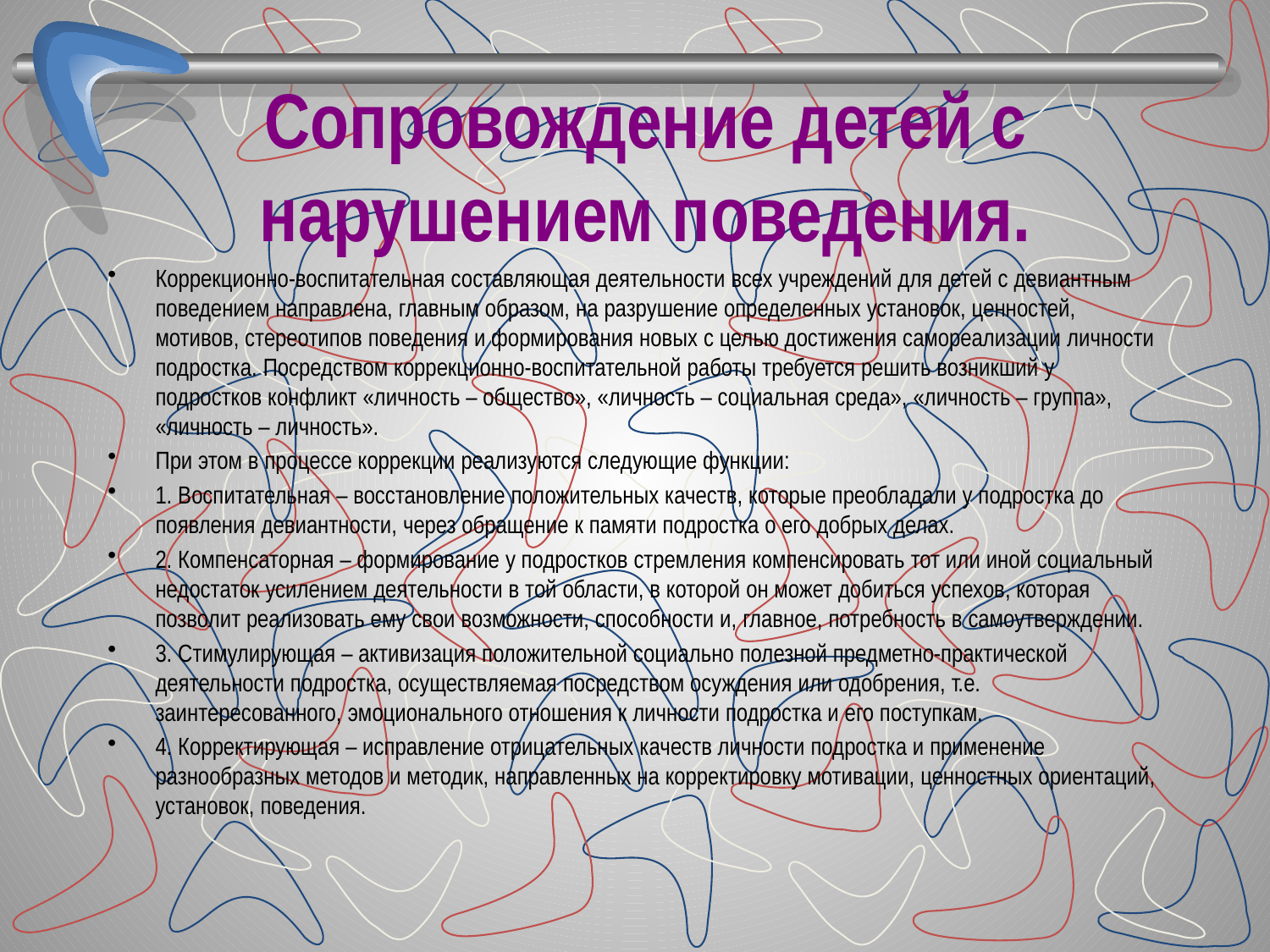

# Сопровождение детей с нарушением поведения.
Коррекционно-воспитательная составляющая деятельности всех учреждений для детей с девиантным поведением направлена, главным образом, на разрушение определенных установок, ценностей, мотивов, стереотипов поведения и формирования новых с целью достижения самореализации личности подростка. Посредством коррекционно-воспитательной работы требуется решить возникший у подростков конфликт «личность – общество», «личность – социальная среда», «личность – группа», «личность – личность».
При этом в процессе коррекции реализуются следующие функции:
1. Воспитательная – восстановление положительных качеств, которые преобладали у подростка до появления девиантности, через обращение к памяти подростка о его добрых делах.
2. Компенсаторная – формирование у подростков стремления компенсировать тот или иной социальный недостаток усилением деятельности в той области, в которой он может добиться успехов, которая позволит реализовать ему свои возможности, способности и, главное, потребность в самоутверждении.
3. Стимулирующая – активизация положительной социально полезной предметно-практической деятельности подростка, осуществляемая посредством осуждения или одобрения, т.е. заинтересованного, эмоционального отношения к личности подростка и его поступкам.
4. Корректирующая – исправление отрицательных качеств личности подростка и применение разнообразных методов и методик, направленных на корректировку мотивации, ценностных ориентаций, установок, поведения.